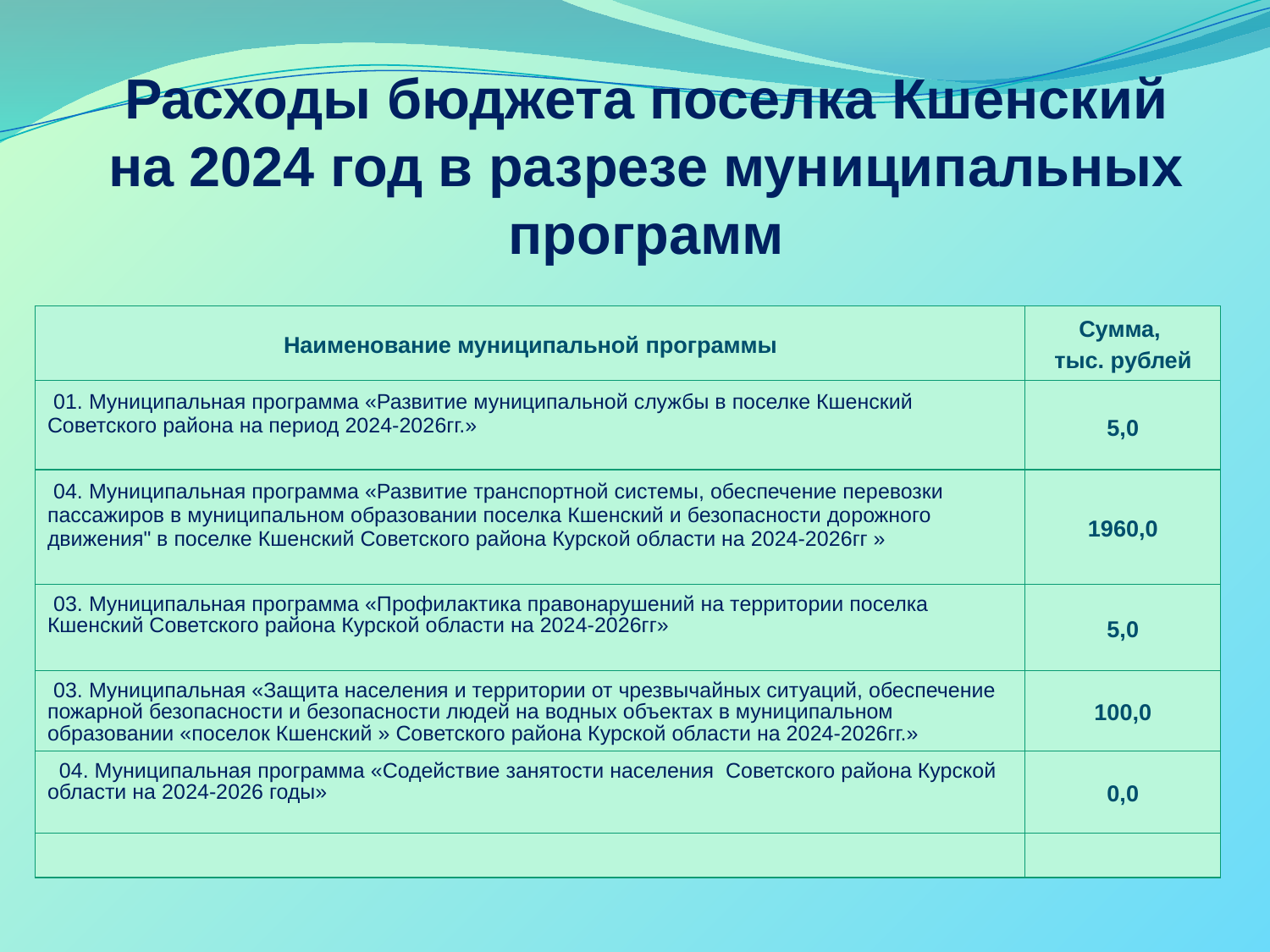

Расходы бюджета поселка Кшенский на 2024 год в разрезе муниципальных программ
| Наименование муниципальной программы | Сумма, тыс. рублей |
| --- | --- |
| 01. Муниципальная программа «Развитие муниципальной службы в поселке Кшенский Советского района на период 2024-2026гг.» | 5,0 |
| 04. Муниципальная программа «Развитие транспортной системы, обеспечение перевозки пассажиров в муниципальном образовании поселка Кшенский и безопасности дорожного движения" в поселке Кшенский Советского района Курской области на 2024-2026гг » | 1960,0 |
| 03. Муниципальная программа «Профилактика правонарушений на территории поселка Кшенский Советского района Курской области на 2024-2026гг» | 5,0 |
| 03. Муниципальная «Защита населения и территории от чрезвычайных ситуаций, обеспечение пожарной безопасности и безопасности людей на водных объектах в муниципальном образовании «поселок Кшенский » Советского района Курской области на 2024-2026гг.» | 100,0 |
| 04. Муниципальная программа «Содействие занятости населения Советского района Курской области на 2024-2026 годы» | 0,0 |
|  |  |